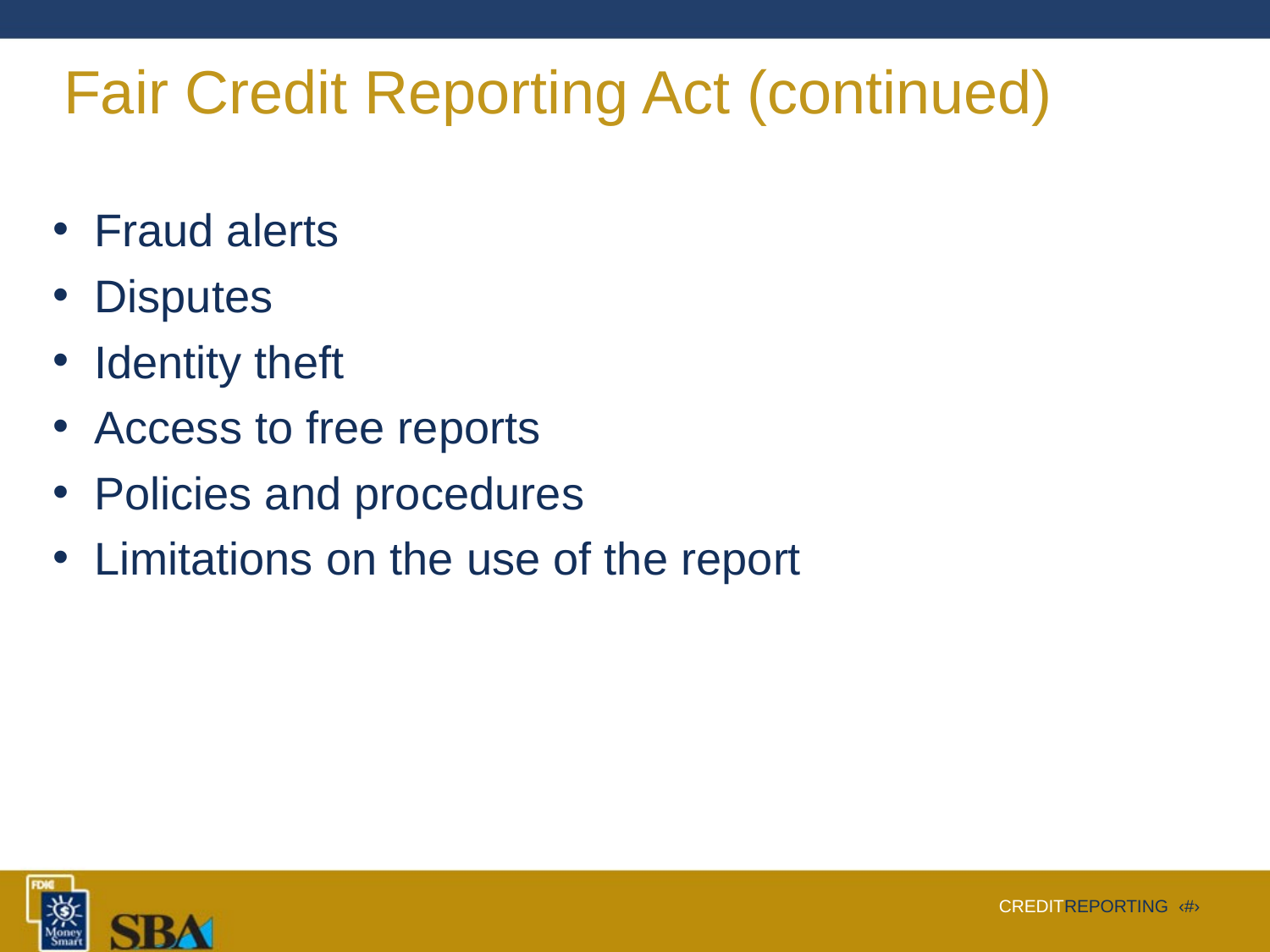

# Fair Credit Reporting Act (continued)
Fraud alerts
Disputes
Identity theft
Access to free reports
Policies and procedures
Limitations on the use of the report